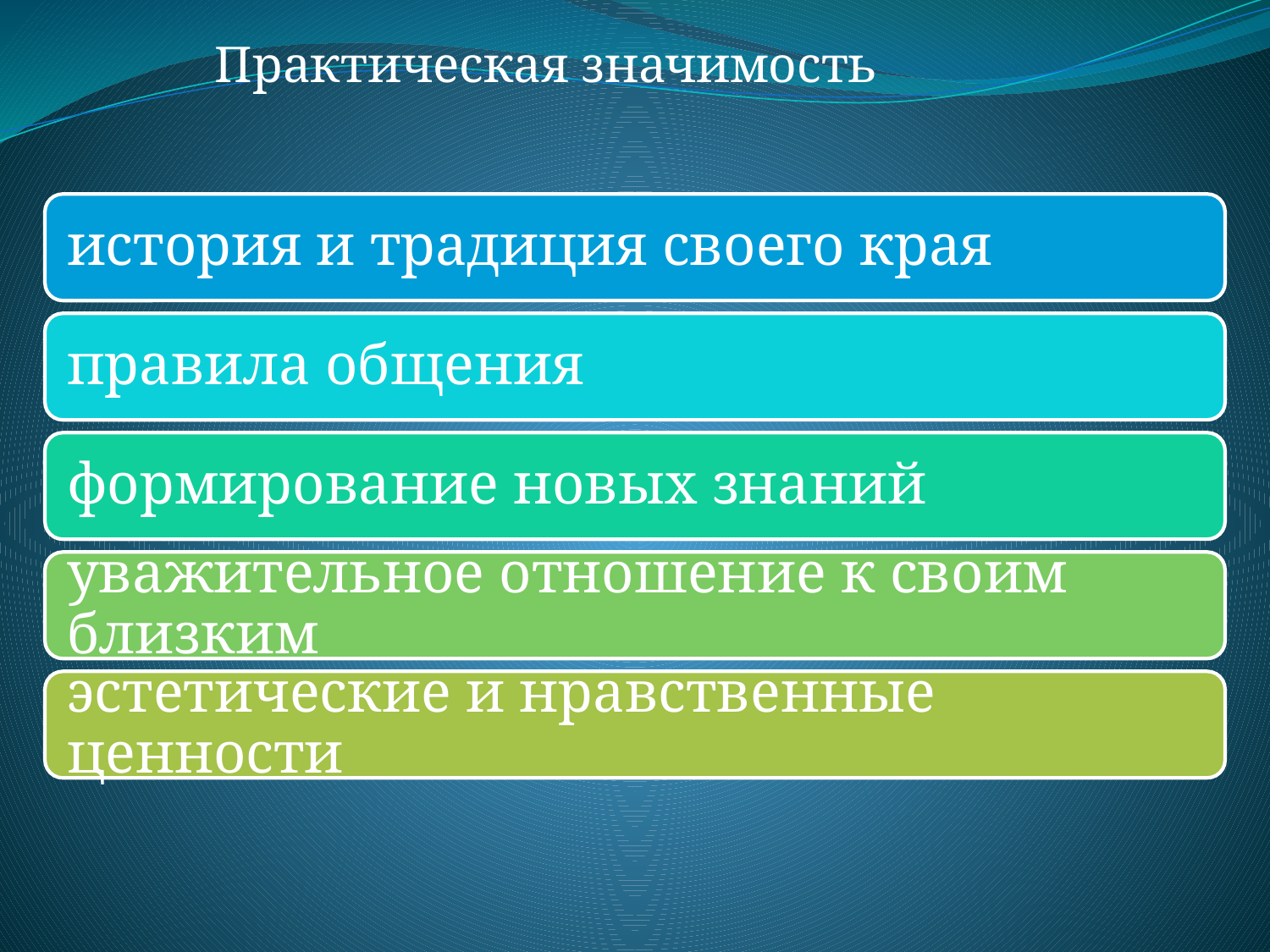

Практическая значимость
история и традиция своего края
правила общения
формирование новых знаний
уважительное отношение к своим близким
эстетические и нравственные ценности